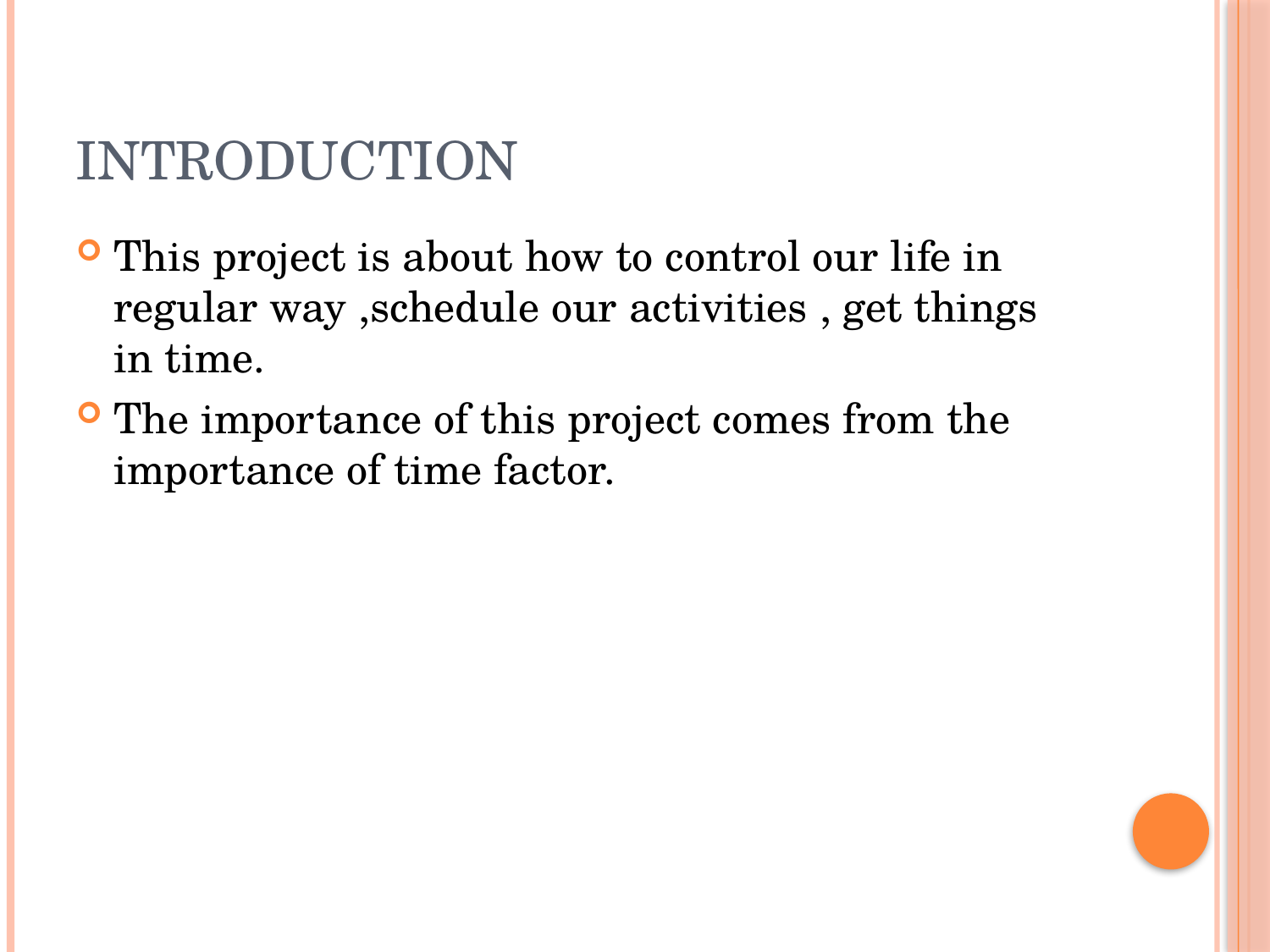

# Introduction
This project is about how to control our life in regular way ,schedule our activities , get things in time.
The importance of this project comes from the importance of time factor.